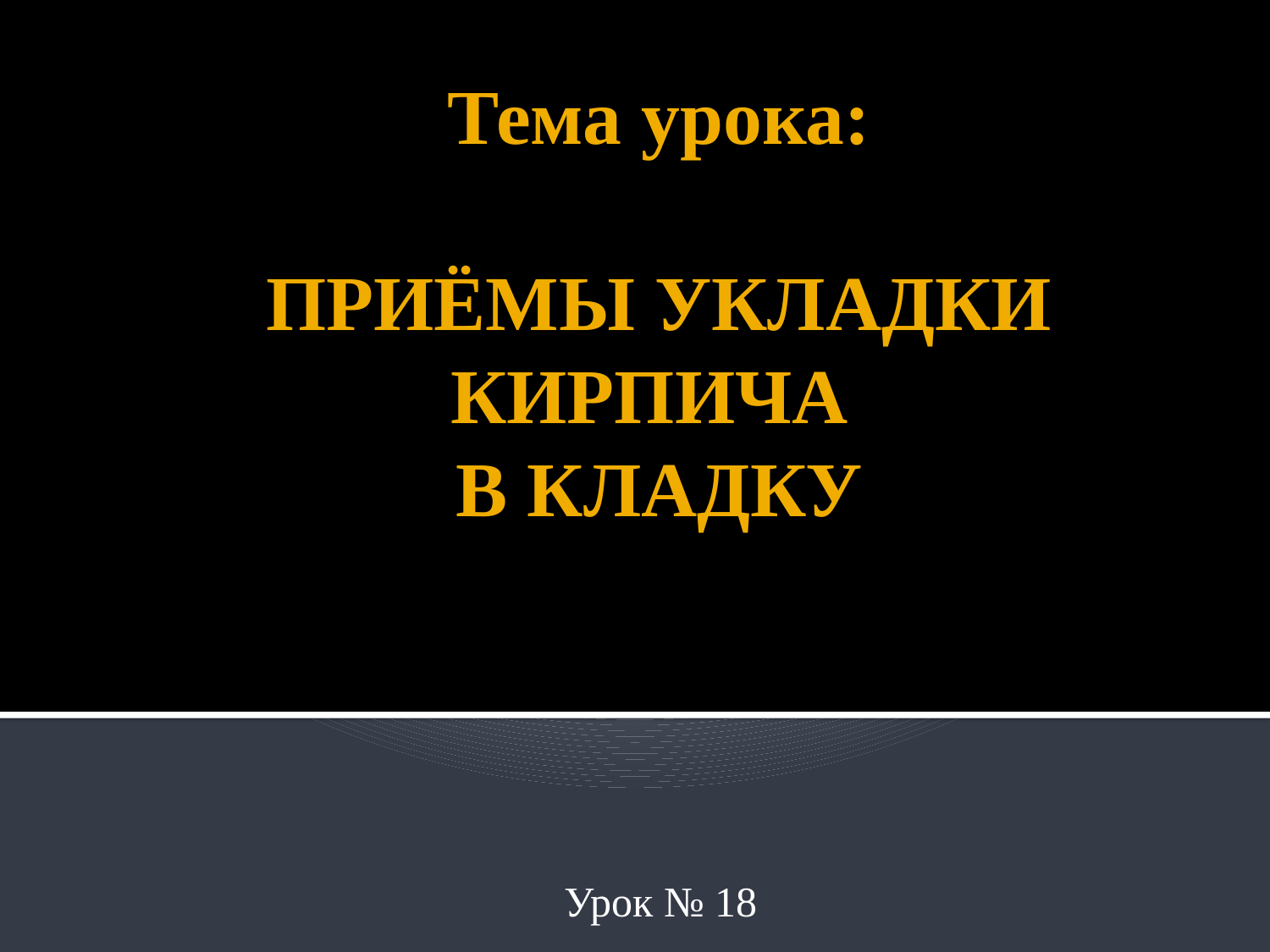

# Тема урока: ПРИЁМЫ УКЛАДКИ КИРПИЧА В КЛАДКУ
Урок № 18